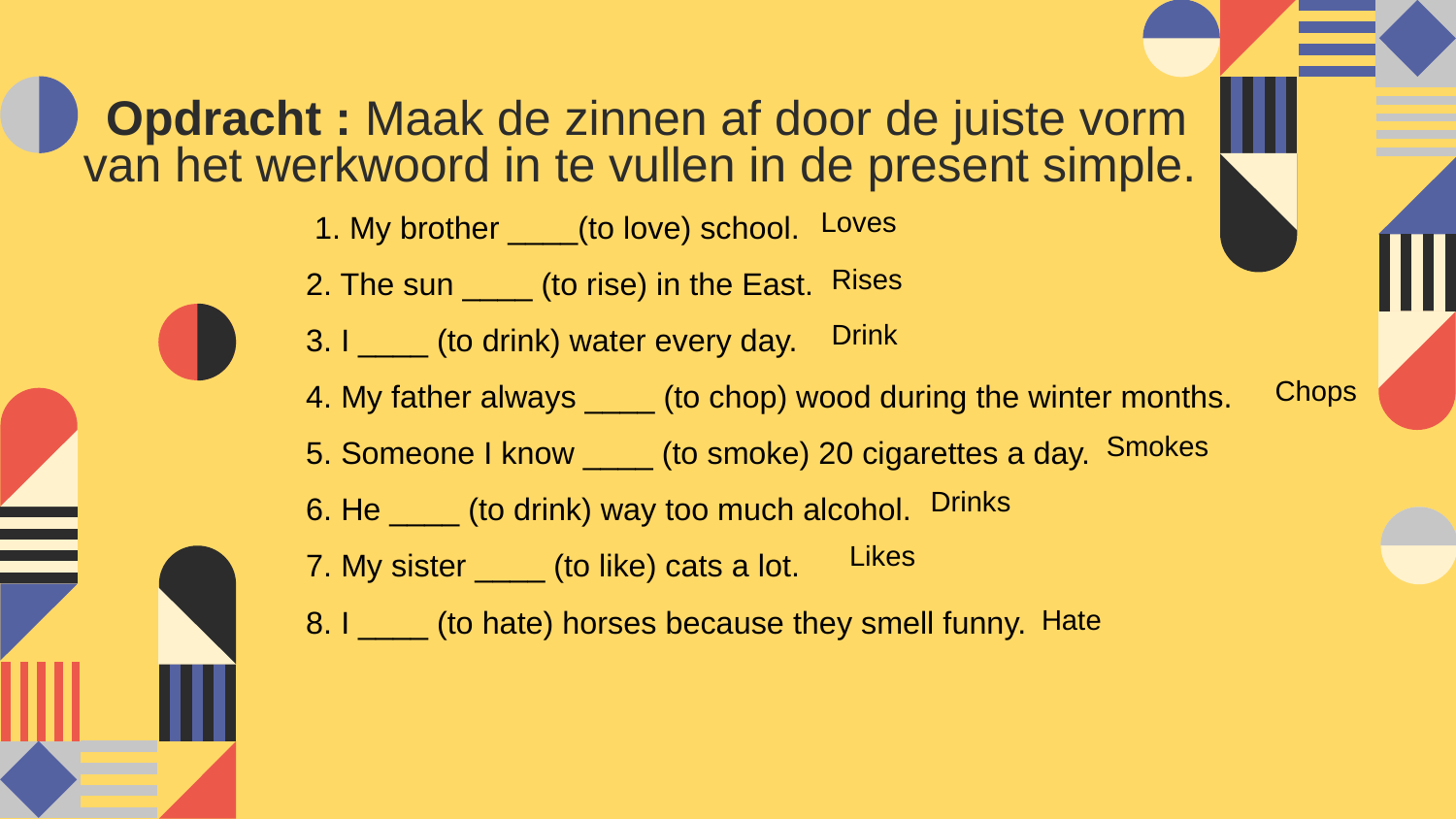

Opdracht : Maak de zinnen af door de juiste vorm van het werkwoord in te vullen in de present simple.
 1. My brother ____(to love) school.
2. The sun ____ (to rise) in the East.
3. I ____ (to drink) water every day.
4. My father always ____ (to chop) wood during the winter months.
5. Someone I know ____ (to smoke) 20 cigarettes a day.
6. He ____ (to drink) way too much alcohol.
7. My sister ____ (to like) cats a lot.
8. I ____ (to hate) horses because they smell funny.
Loves
Rises

Drink
Chops
Smokes
Drinks
Likes
Hate